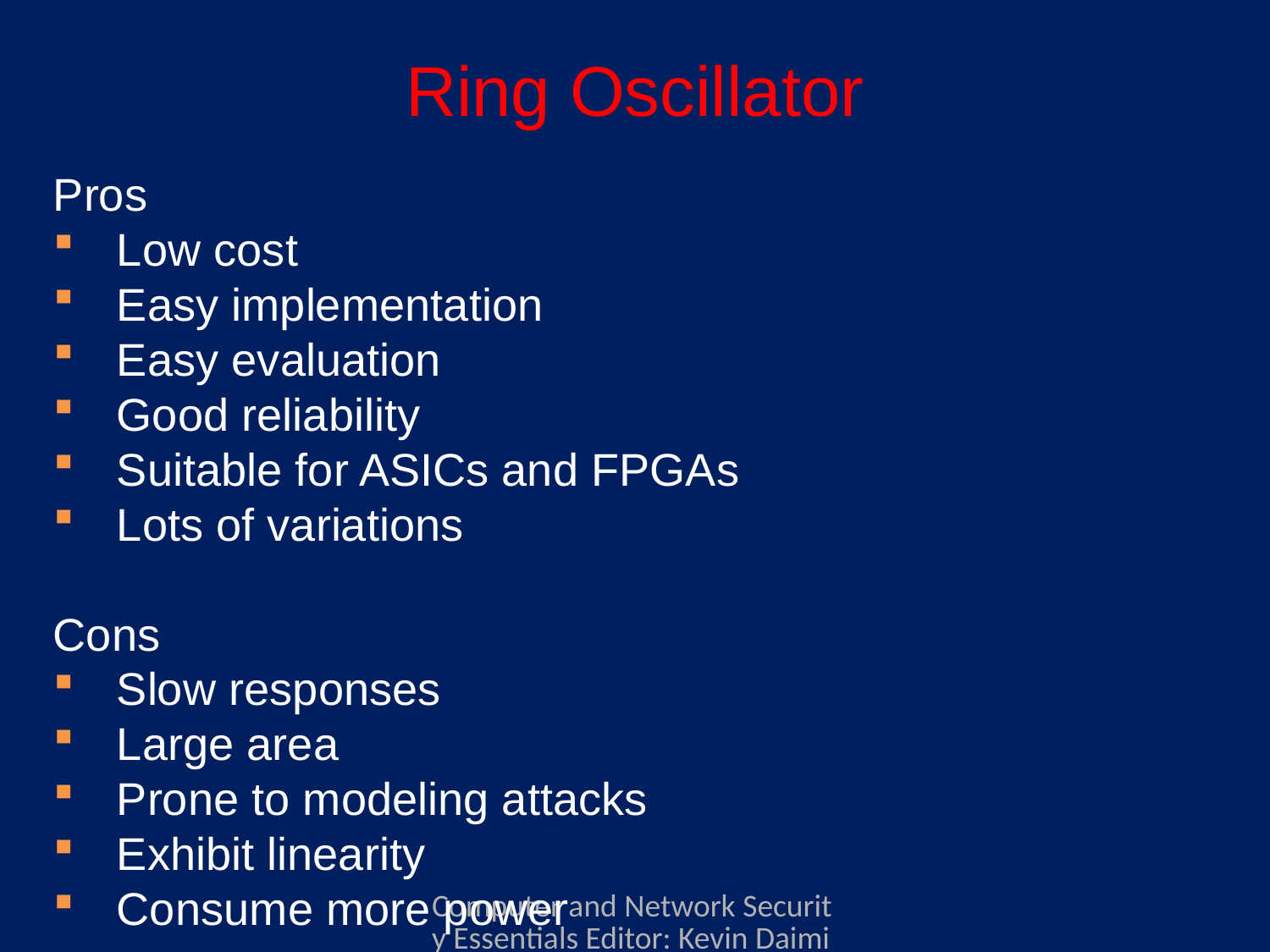

# Ring Oscillator
Pros
Low cost
Easy implementation
Easy evaluation
Good reliability
Suitable for ASICs and FPGAs
Lots of variations

Cons
Slow responses
Large area
Prone to modeling attacks
Exhibit linearity
Consume more power
Computer and Network Security Essentials Editor: Kevin Daimi Associate Editors: Guillermo Francia, Levent Ertaul, Luis H. Encinas, Eman El-Sheikh Published by Springer